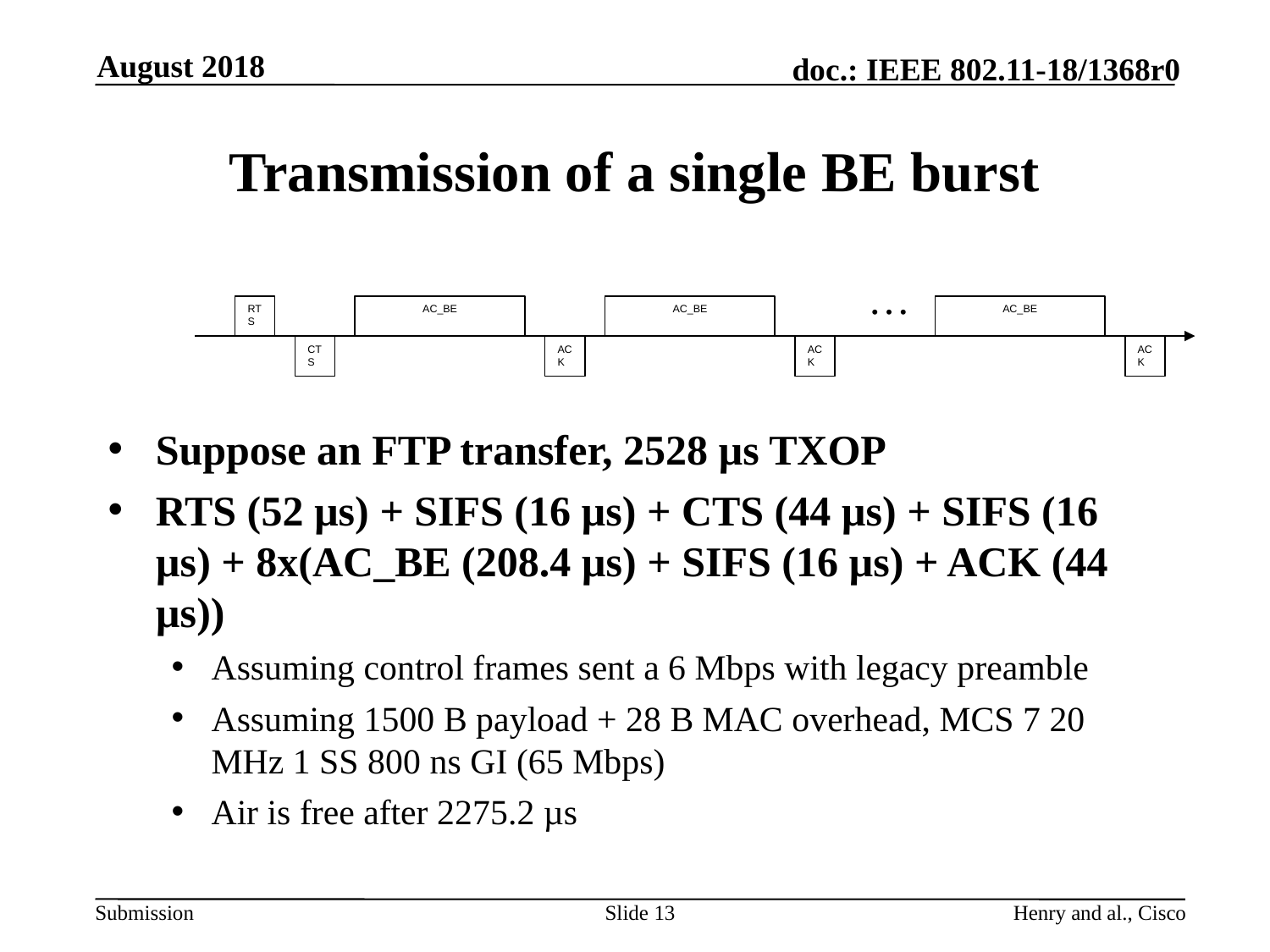

August 2018
# Transmission of a single BE burst
…
RTS
AC_BE
AC_BE
AC_BE
CTS
ACK
ACK
ACK
Suppose an FTP transfer, 2528 µs TXOP
RTS (52 µs) + SIFS (16 µs) + CTS (44 µs) + SIFS (16 µs) + 8x(AC_BE (208.4 µs) + SIFS (16 µs) + ACK (44 µs))
Assuming control frames sent a 6 Mbps with legacy preamble
Assuming 1500 B payload + 28 B MAC overhead, MCS 7 20 MHz 1 SS 800 ns GI (65 Mbps)
Air is free after 2275.2 µs
Slide 13
Henry and al., Cisco